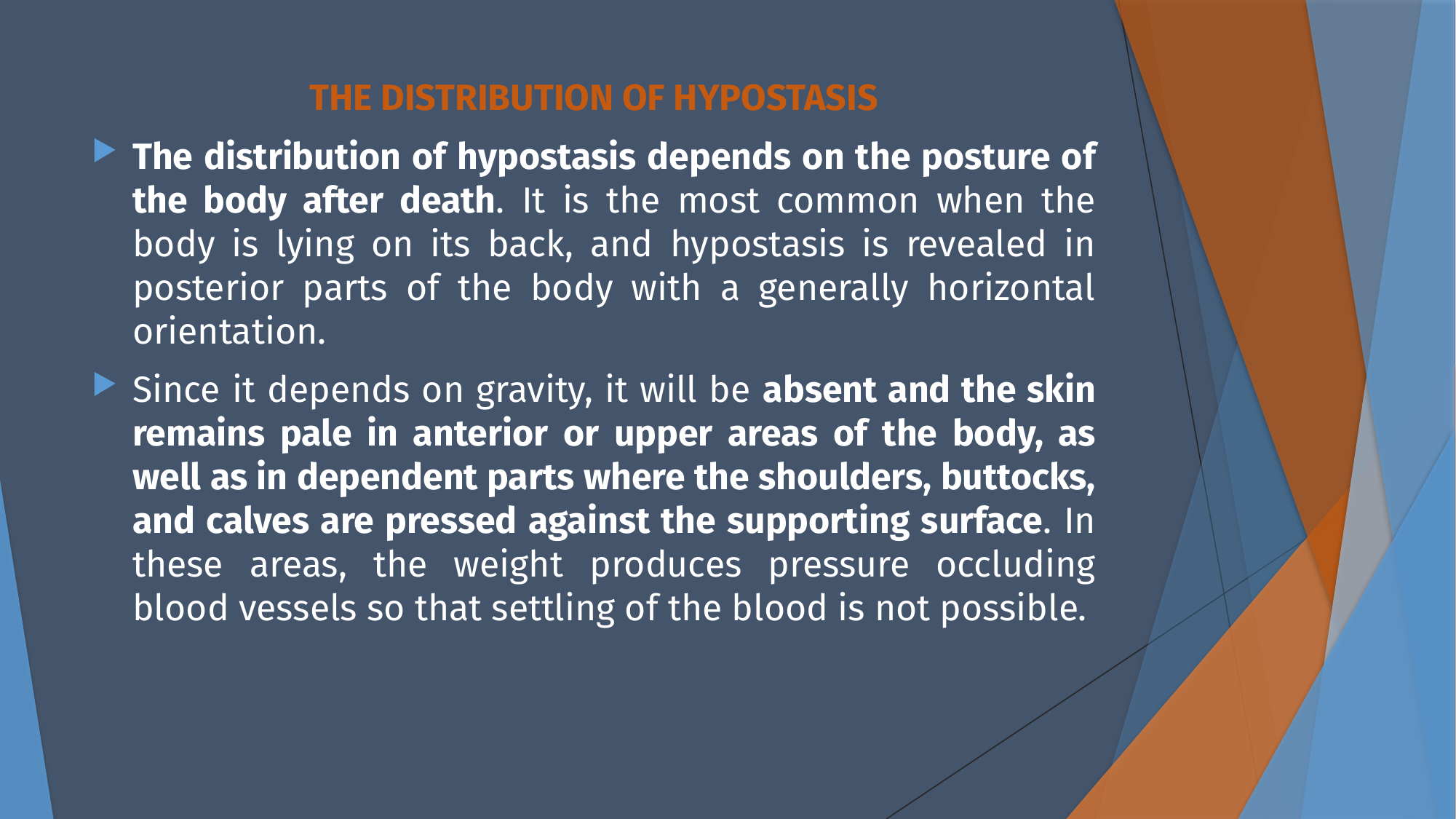

THE DISTRIBUTION OF HYPOSTASIS
The distribution of hypostasis depends on the posture of the body after death. It is the most common when the body is lying on its back, and hypostasis is revealed in posterior parts of the body with a generally horizontal orientation.
Since it depends on gravity, it will be absent and the skin remains pale in anterior or upper areas of the body, as well as in dependent parts where the shoulders, buttocks, and calves are pressed against the supporting surface. In these areas, the weight produces pressure occluding blood vessels so that settling of the blood is not possible.